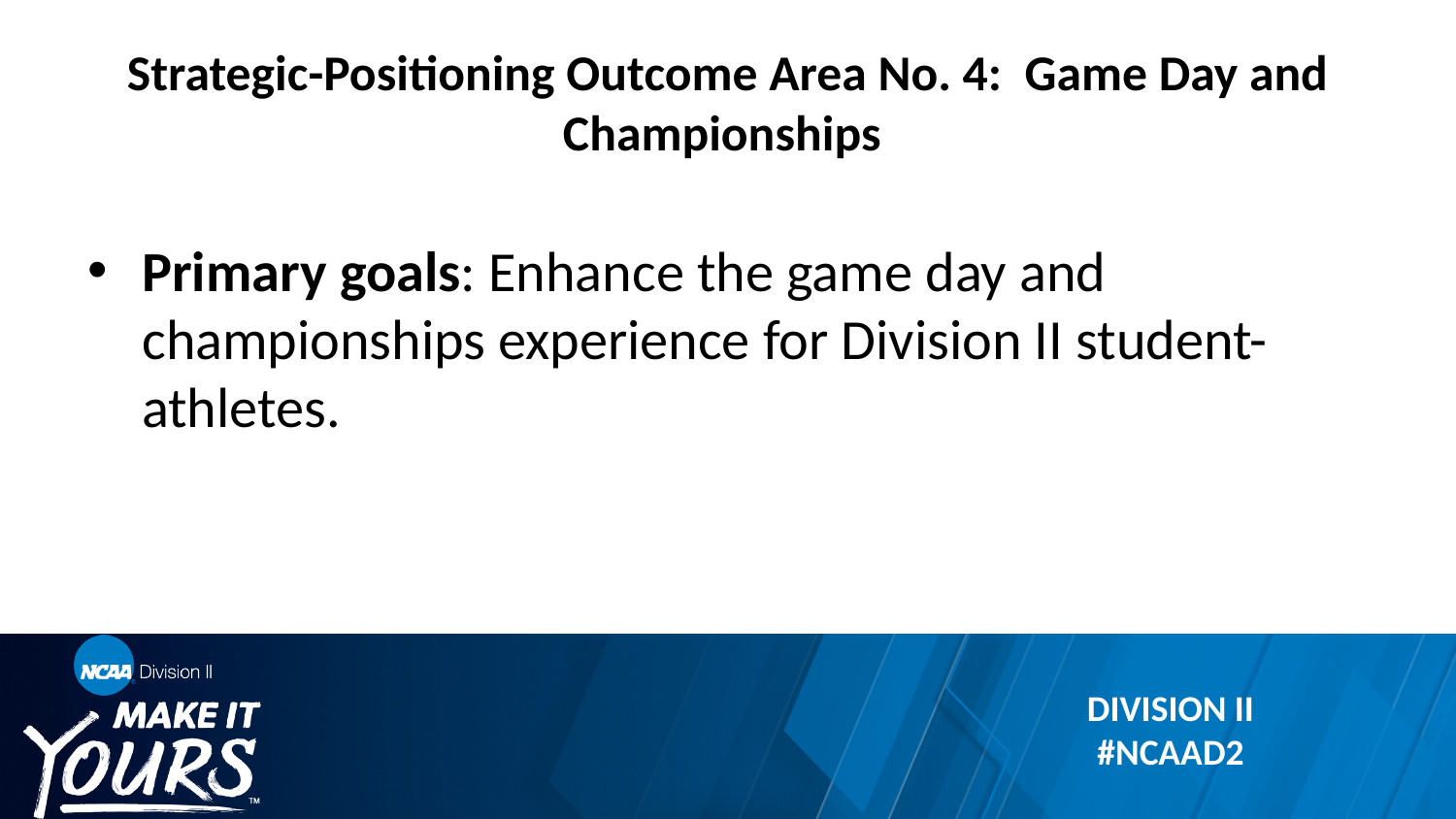

# Strategic-Positioning Outcome Area No. 4:  Game Day and Championships
Primary goals: Enhance the game day and championships experience for Division II student-athletes.